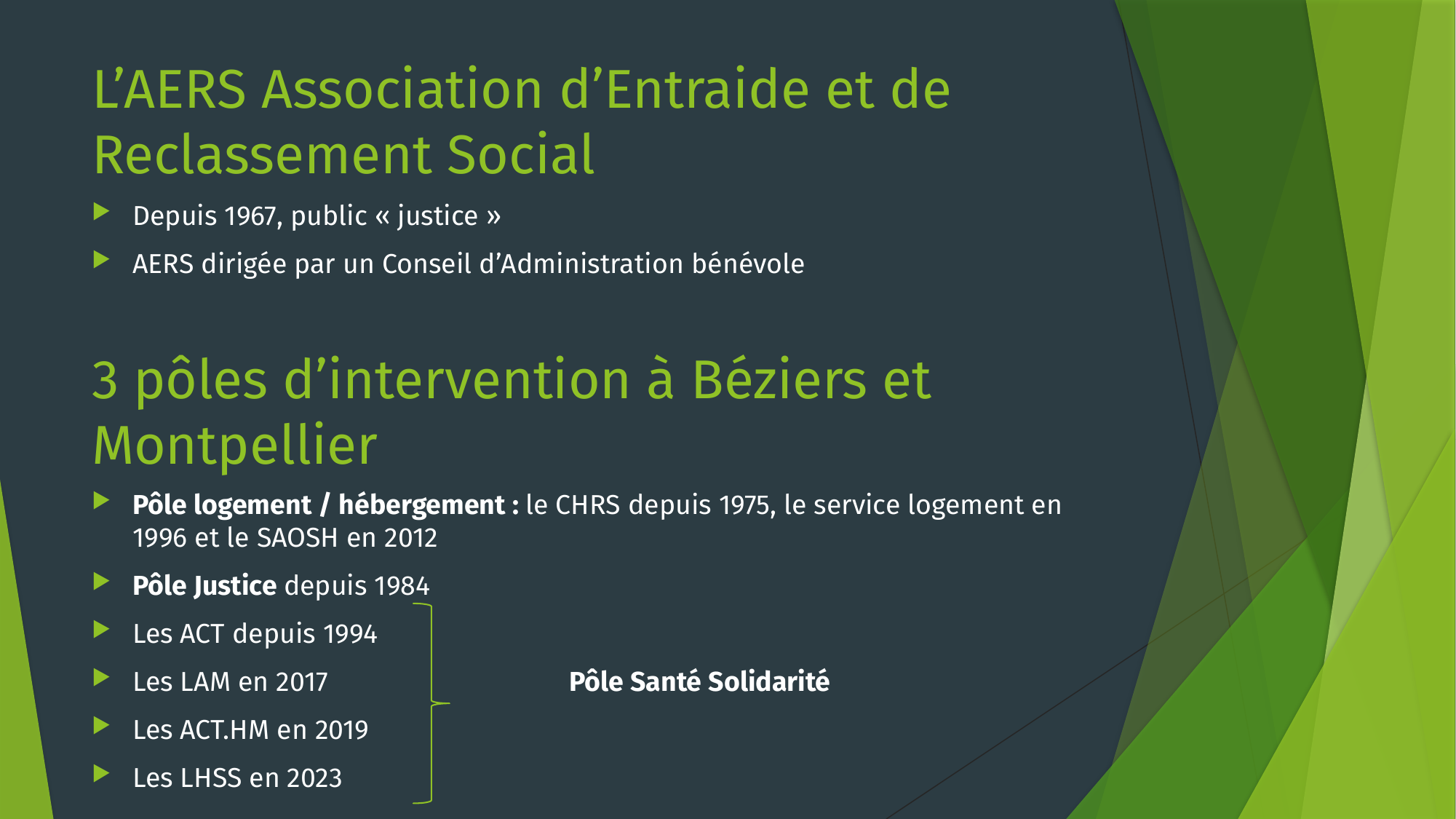

# L’AERS Association d’Entraide et de Reclassement Social
Depuis 1967, public « justice »
AERS dirigée par un Conseil d’Administration bénévole

3 pôles d’intervention à Béziers et Montpellier
Pôle logement / hébergement : le CHRS depuis 1975, le service logement en 1996 et le SAOSH en 2012
Pôle Justice depuis 1984
Les ACT depuis 1994
Les LAM en 2017			Pôle Santé Solidarité
Les ACT.HM en 2019
Les LHSS en 2023